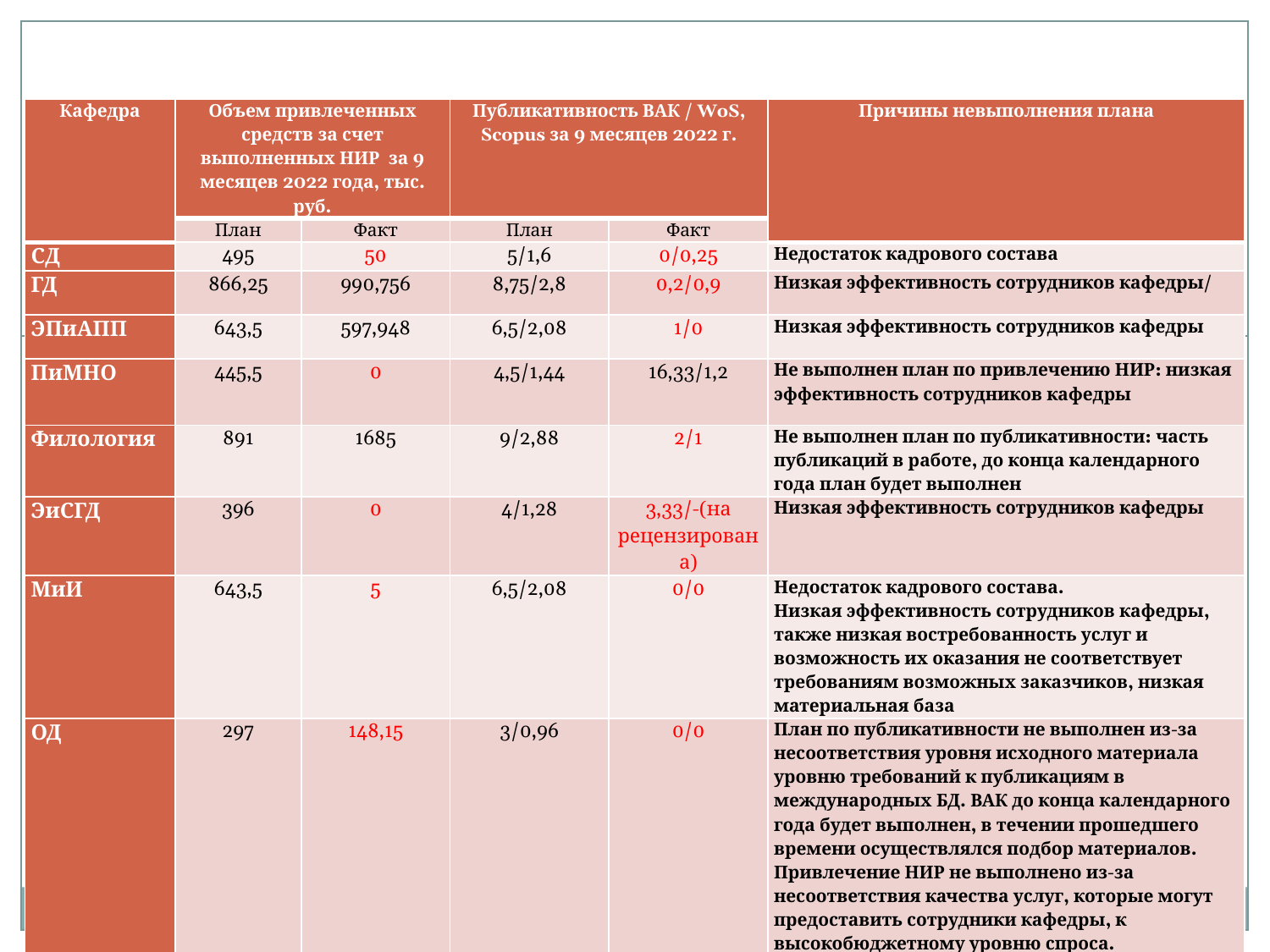

#
| Кафедра | Объем привлеченных средств за счет выполненных НИР за 9 месяцев 2022 года, тыс. руб. |  | Публикативность ВАК / WoS, Scopus за 9 месяцев 2022 г. |  | Причины невыполнения плана |
| --- | --- | --- | --- | --- | --- |
|  | План | Факт | План | Факт |  |
| СД | 495 | 50 | 5/1,6 | 0/0,25 | Недостаток кадрового состава |
| ГД | 866,25 | 990,756 | 8,75/2,8 | 0,2/0,9 | Низкая эффективность сотрудников кафедры/ |
| ЭПиАПП | 643,5 | 597,948 | 6,5/2,08 | 1/0 | Низкая эффективность сотрудников кафедры |
| ПиМНО | 445,5 | 0 | 4,5/1,44 | 16,33/1,2 | Не выполнен план по привлечению НИР: низкая эффективность сотрудников кафедры |
| Филология | 891 | 1685 | 9/2,88 | 2/1 | Не выполнен план по публикативности: часть публикаций в работе, до конца календарного года план будет выполнен |
| ЭиСГД | 396 | 0 | 4/1,28 | 3,33/-(на рецензирована) | Низкая эффективность сотрудников кафедры |
| МиИ | 643,5 | 5 | 6,5/2,08 | 0/0 | Недостаток кадрового состава. Низкая эффективность сотрудников кафедры, также низкая востребованность услуг и возможность их оказания не соответствует требованиям возможных заказчиков, низкая материальная база |
| ОД | 297 | 148,15 | 3/0,96 | 0/0 | План по публикативности не выполнен из-за несоответствия уровня исходного материала уровню требований к публикациям в международных БД. ВАК до конца календарного года будет выполнен, в течении прошедшего времени осуществлялся подбор материалов. Привлечение НИР не выполнено из-за несоответствия качества услуг, которые могут предоставить сотрудники кафедры, к высокобюджетному уровню спроса. |